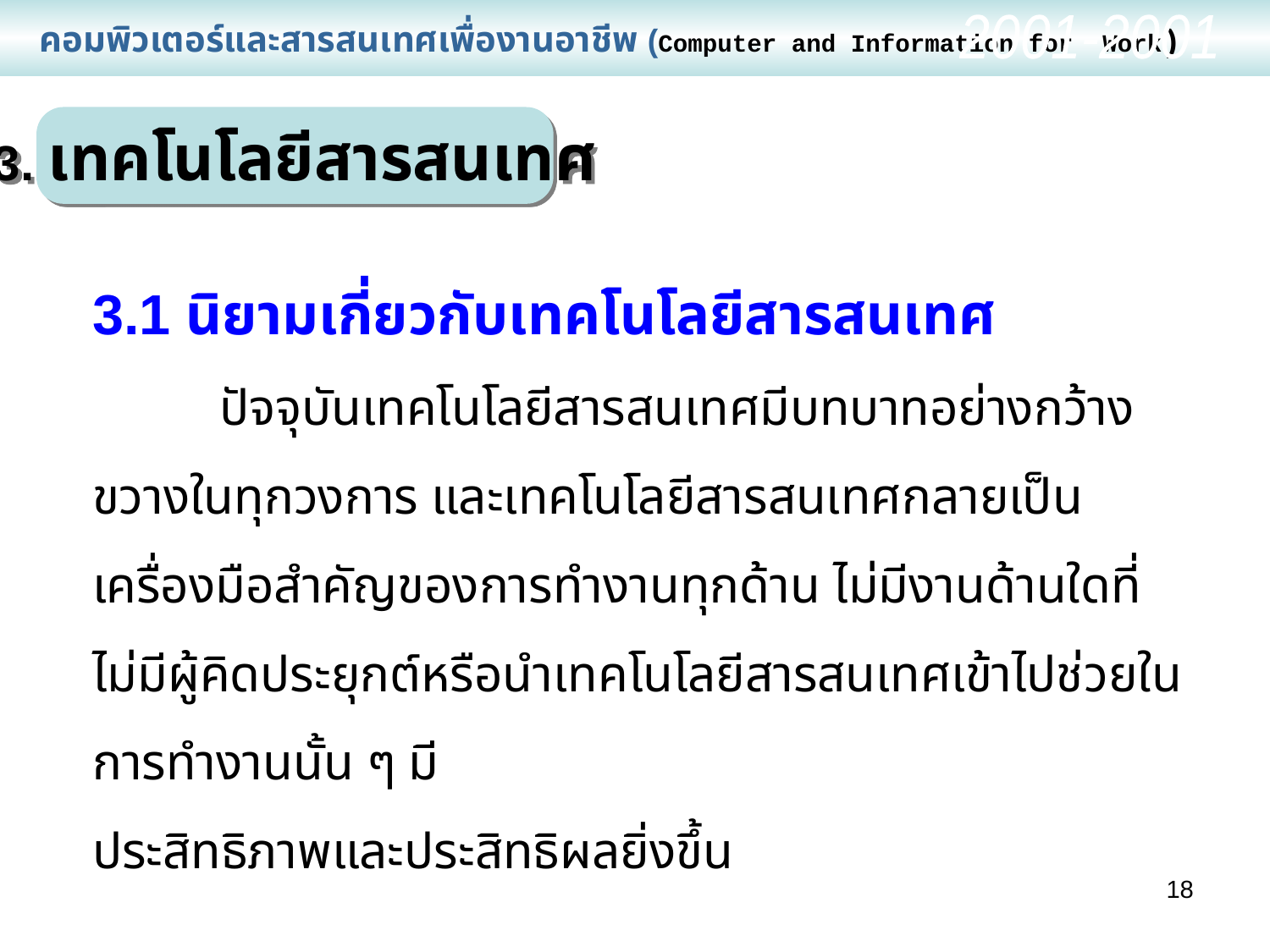

คอมพิวเตอร์และสารสนเทศเพื่องานอาชีพ (Computer and Information for  Work)
2001-2001
3. เทคโนโลยีสารสนเทศ
3.1 นิยามเกี่ยวกับเทคโนโลยีสารสนเทศ
	ปัจจุบันเทคโนโลยีสารสนเทศมีบทบาทอย่างกว้างขวางในทุกวงการ และเทคโนโลยีสารสนเทศกลายเป็นเครื่องมือสำคัญของการทำงานทุกด้าน ไม่มีงานด้านใดที่ไม่มีผู้คิดประยุกต์หรือนำเทคโนโลยีสารสนเทศเข้าไปช่วยในการทำงานนั้น ๆ มี
ประสิทธิภาพและประสิทธิผลยิ่งขึ้น

18